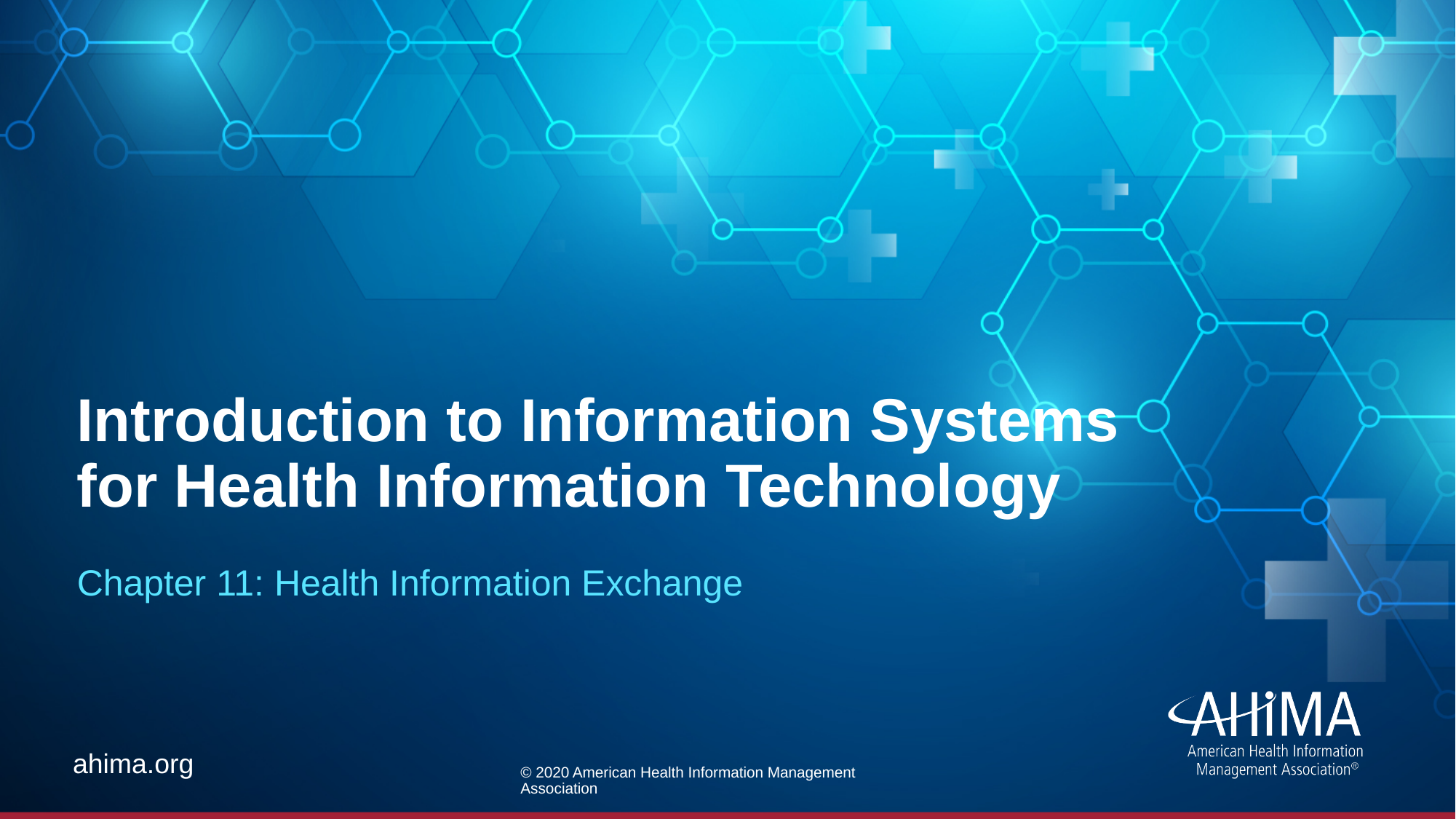

# Introduction to Information Systems for Health Information Technology
Chapter 11: Health Information Exchange
© 2020 American Health Information Management Association